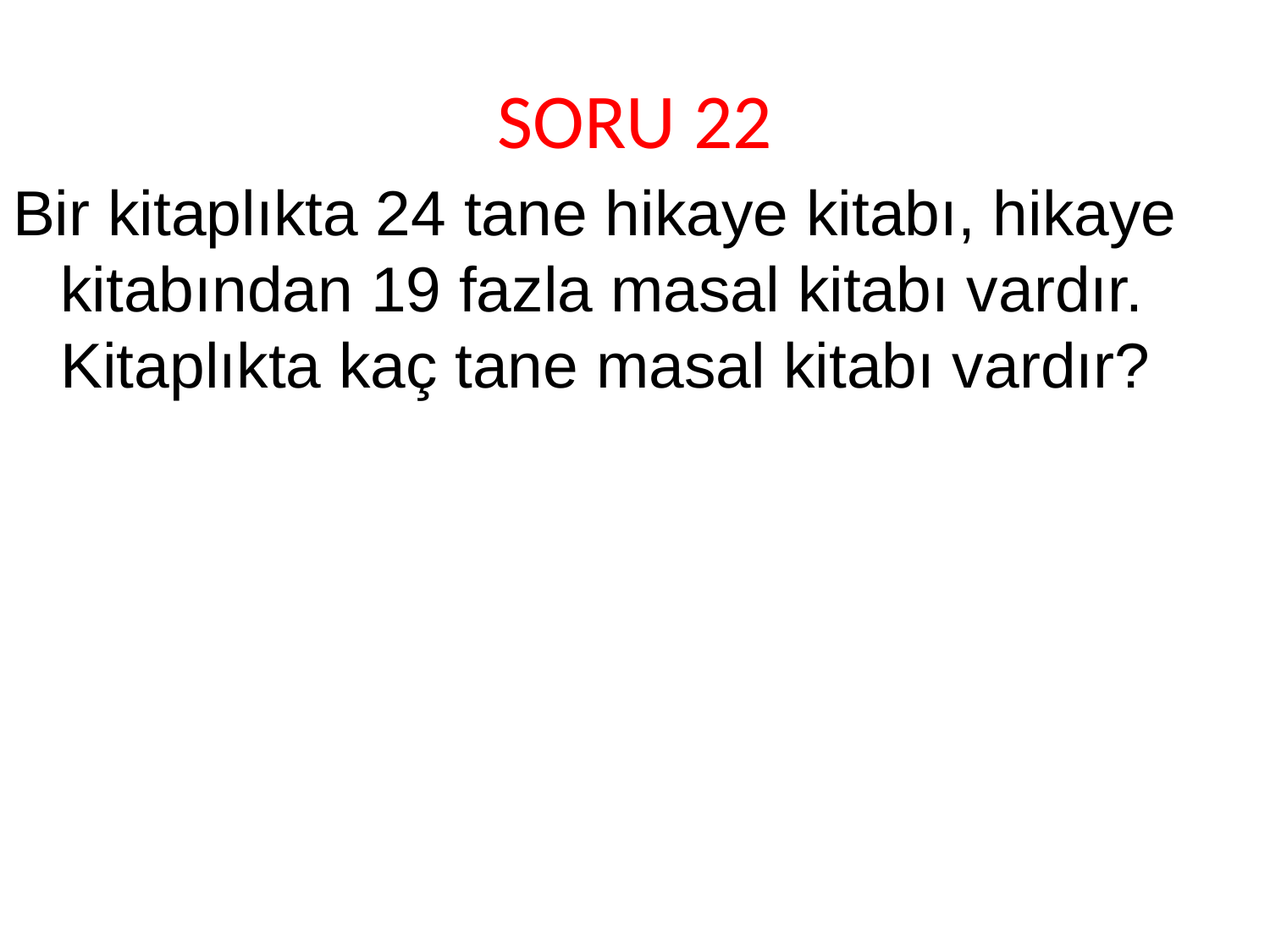

# SORU 22
Bir kitaplıkta 24 tane hikaye kitabı, hikaye kitabından 19 fazla masal kitabı vardır. Kitaplıkta kaç tane masal kitabı vardır?